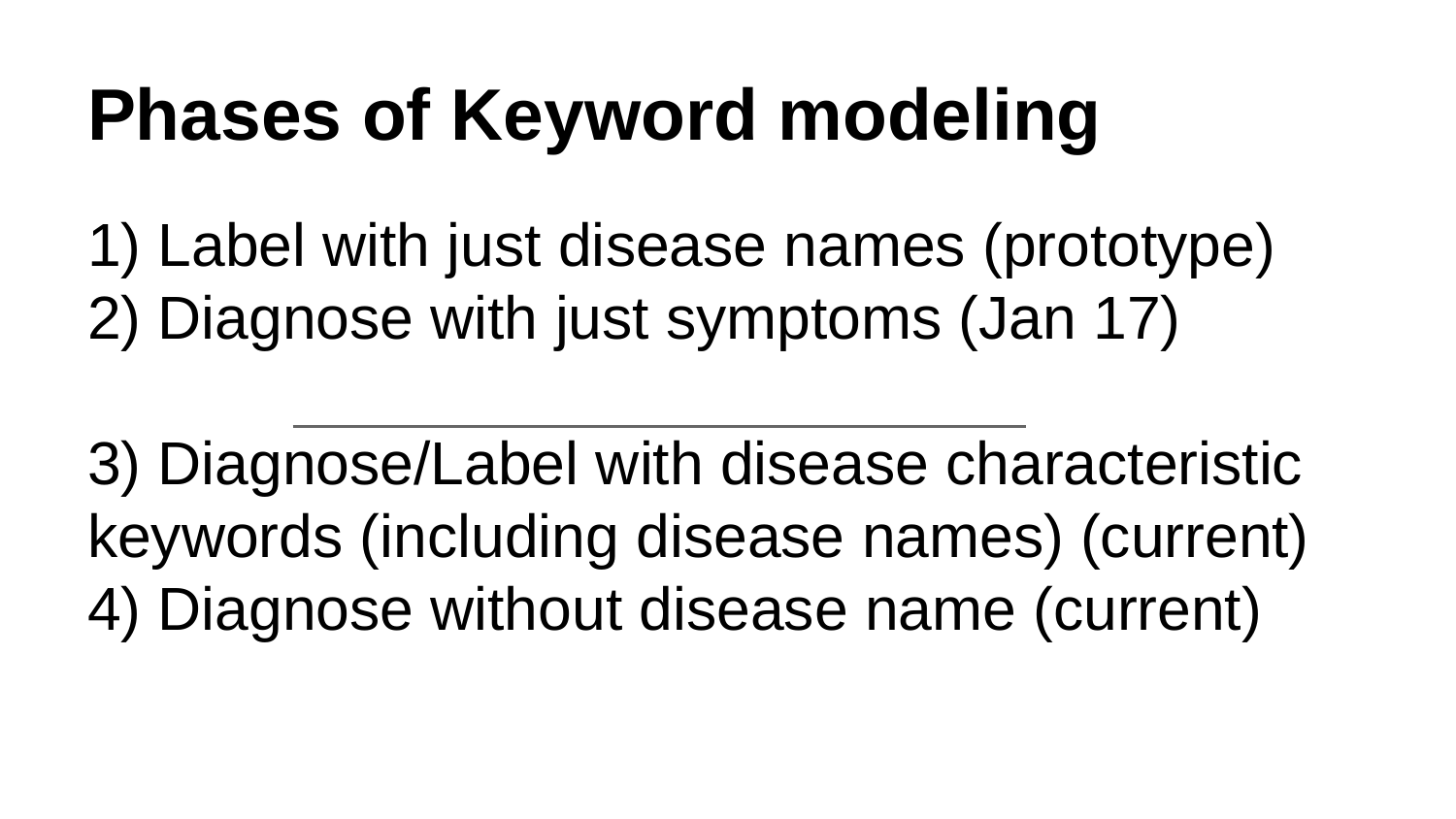

# Phases of Keyword modeling
1) Label with just disease names (prototype)
2) Diagnose with just symptoms (Jan 17)

3) Diagnose/Label with disease characteristic keywords (including disease names) (current)
4) Diagnose without disease name (current)